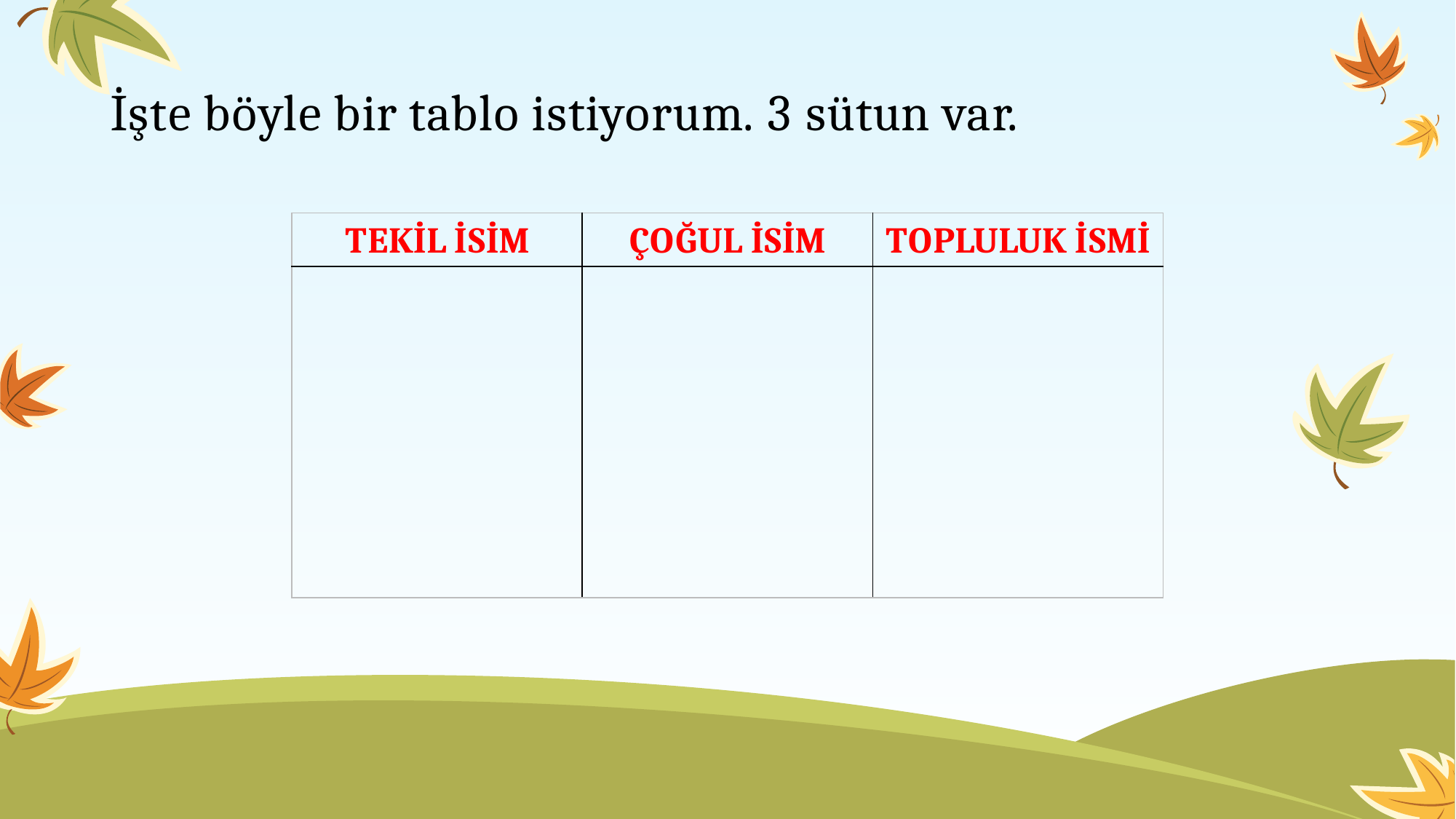

# İşte böyle bir tablo istiyorum. 3 sütun var.
| TEKİL İSİM | ÇOĞUL İSİM | TOPLULUK İSMİ |
| --- | --- | --- |
|  |  |  |